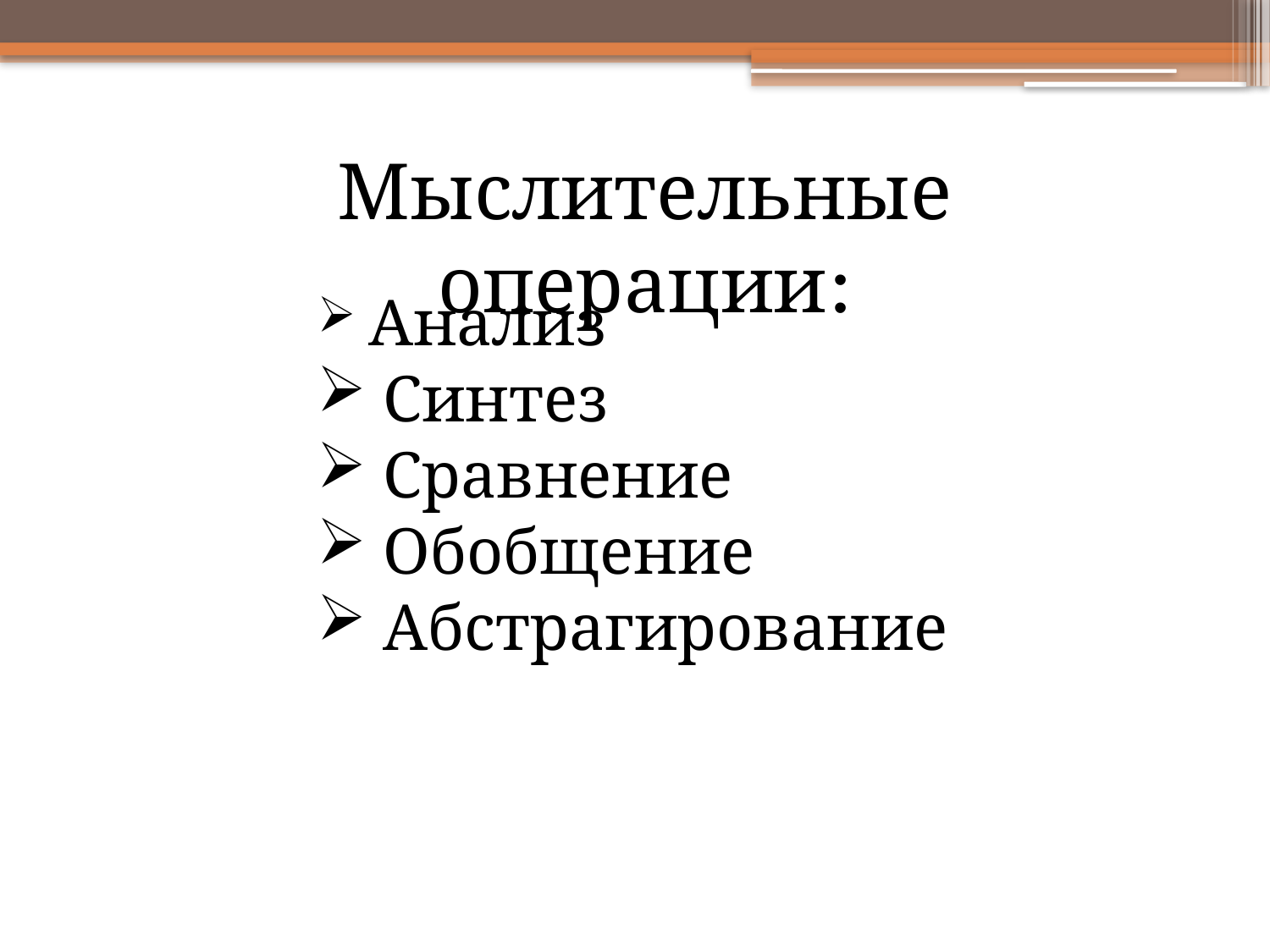

Мыслительные операции:
 Анализ
 Синтез
 Сравнение
 Обобщение
 Абстрагирование